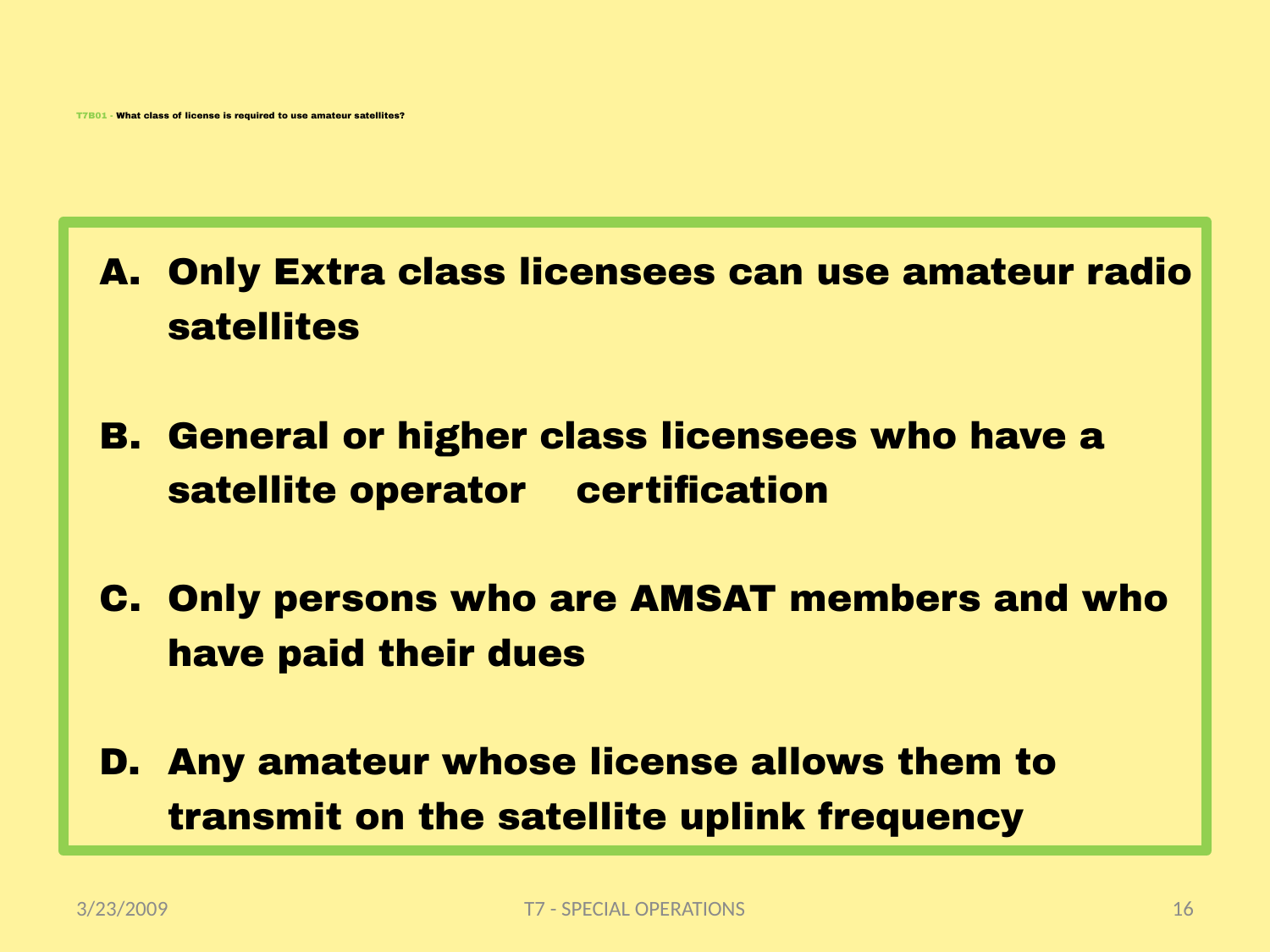

# T7B01 - What class of license is required to use amateur satellites?

Only Extra class licensees can use amateur radio satellites

General or higher class licensees who have a satellite operator    certification

Only persons who are AMSAT members and who have paid their dues

Any amateur whose license allows them to transmit on the satellite uplink frequency
3/23/2009
T7 - SPECIAL OPERATIONS
16